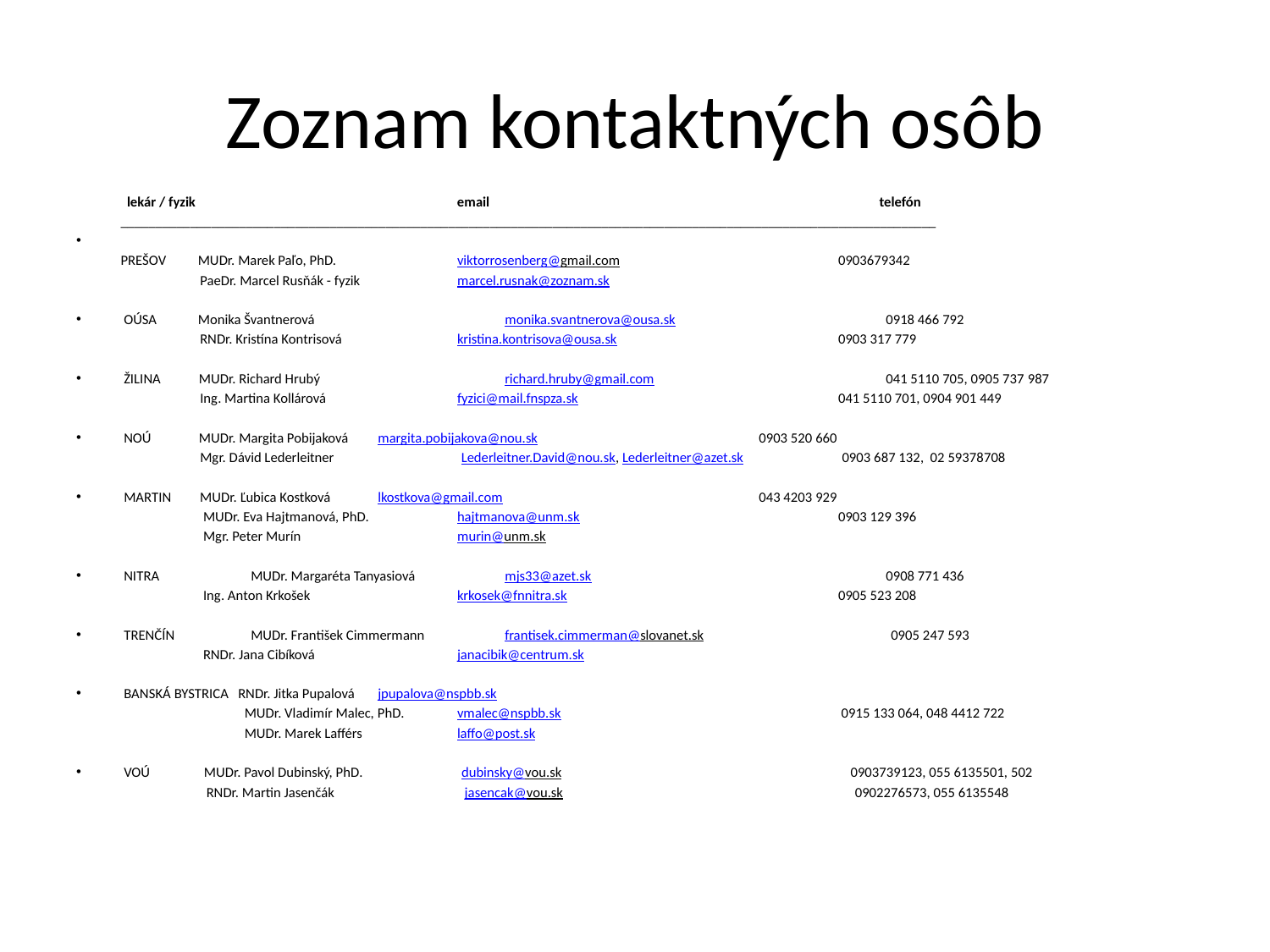

# Zoznam kontaktných osôb
                lekár / fyzik		                                        email			             telefón
              _____________________________________________________________________________________________________________________

              PREŠOV          MUDr. Marek Paľo, PhD. 	viktorrosenberg@gmail.com 		0903679342
                                       PaeDr. Marcel Rusňák - fyzik	marcel.rusnak@zoznam.sk

OÚSA             Monika Švantnerová		monika.svantnerova@ousa.sk                            	0918 466 792
                                       RNDr. Kristína Kontrisová	kristina.kontrisova@ousa.sk 		0903 317 779

ŽILINA            MUDr. Richard Hrubý		richard.hruby@gmail.com 		041 5110 705, 0905 737 987
                                       Ing. Martina Kollárová		fyzici@mail.fnspza.sk 	                                              	041 5110 701, 0904 901 449

NOÚ               MUDr. Margita Pobijaková	margita.pobijakova@nou.sk 		0903 520 660
                                       Mgr. Dávid Lederleitner                                        Lederleitner.David@nou.sk, Lederleitner@azet.sk                               0903 687 132,  02 59378708

MARTIN         MUDr. Ľubica Kostková	lkostkova@gmail.com 		043 4203 929
                                        MUDr. Eva Hajtmanová, PhD.	hajtmanova@unm.sk  		0903 129 396
                                        Mgr. Peter Murín		murin@unm.sk

NITRA	MUDr. Margaréta Tanyasiová	mjs33@azet.sk  			0908 771 436
	Ing. Anton Krkošek		krkosek@fnnitra.sk 			0905 523 208

TRENČÍN	MUDr. František Cimmermann	frantisek.cimmerman@slovanet.sk                                                           0905 247 593
 	RNDr. Jana Cibíková		janacibik@centrum.sk

BANSKÁ BYSTRICA   RNDr. Jitka Pupalová	jpupalova@nspbb.sk
                                                     MUDr. Vladimír Malec, PhD.	vmalec@nspbb.sk 			 0915 133 064, 048 4412 722
                                                     MUDr. Marek Lafférs	laffo@post.sk

VOÚ                 MUDr. Pavol Dubinský, PhD.                               dubinsky@vou.sk                                                                                           0903739123, 055 6135501, 502
                                         RNDr. Martin Jasenčák                                         jasencak@vou.sk                                                                                            0902276573, 055 6135548